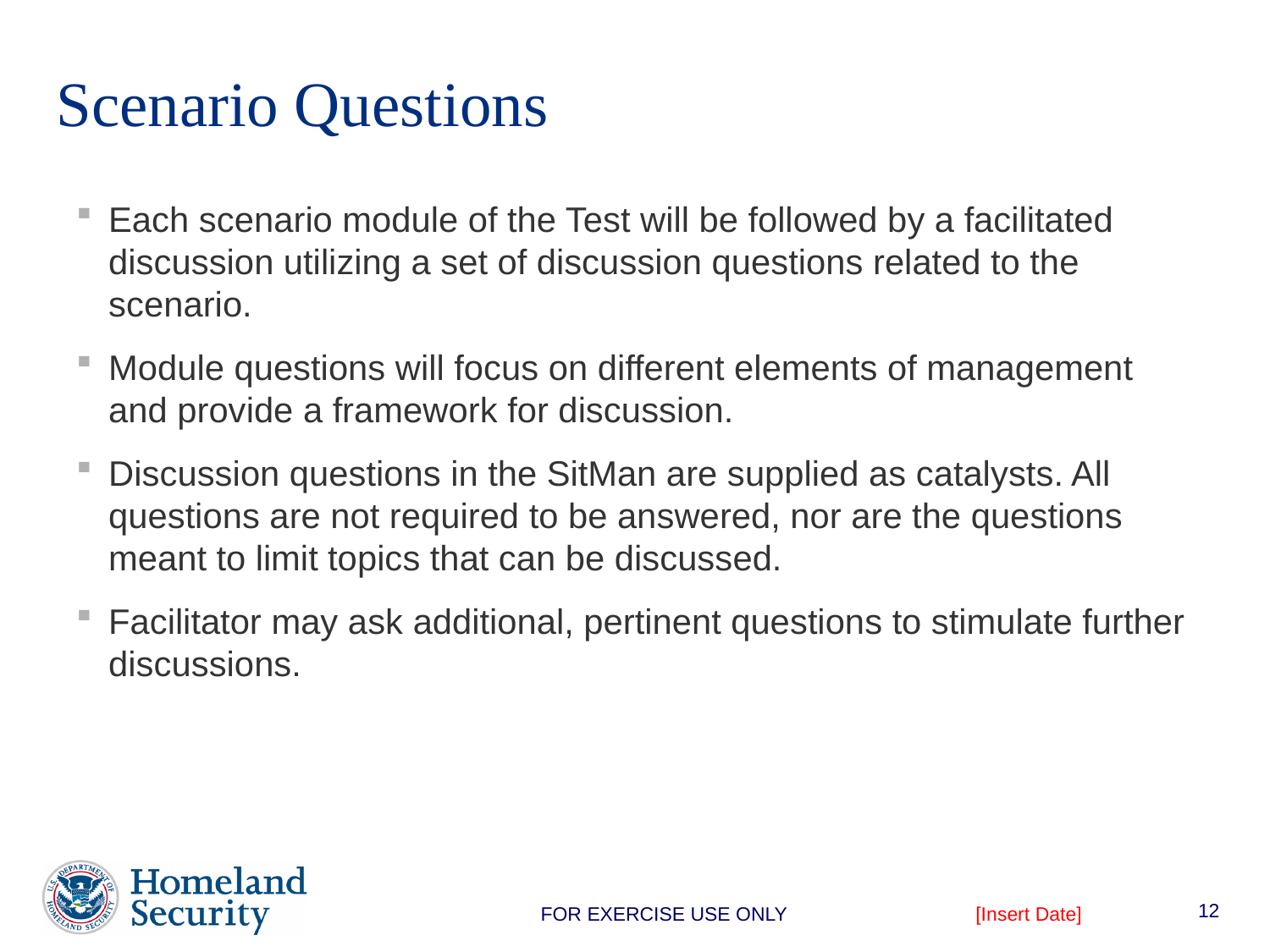

# Scenario Questions
Each scenario module of the Test will be followed by a facilitated discussion utilizing a set of discussion questions related to the scenario.
Module questions will focus on different elements of management and provide a framework for discussion.
Discussion questions in the SitMan are supplied as catalysts. All questions are not required to be answered, nor are the questions meant to limit topics that can be discussed.
Facilitator may ask additional, pertinent questions to stimulate further discussions.
12